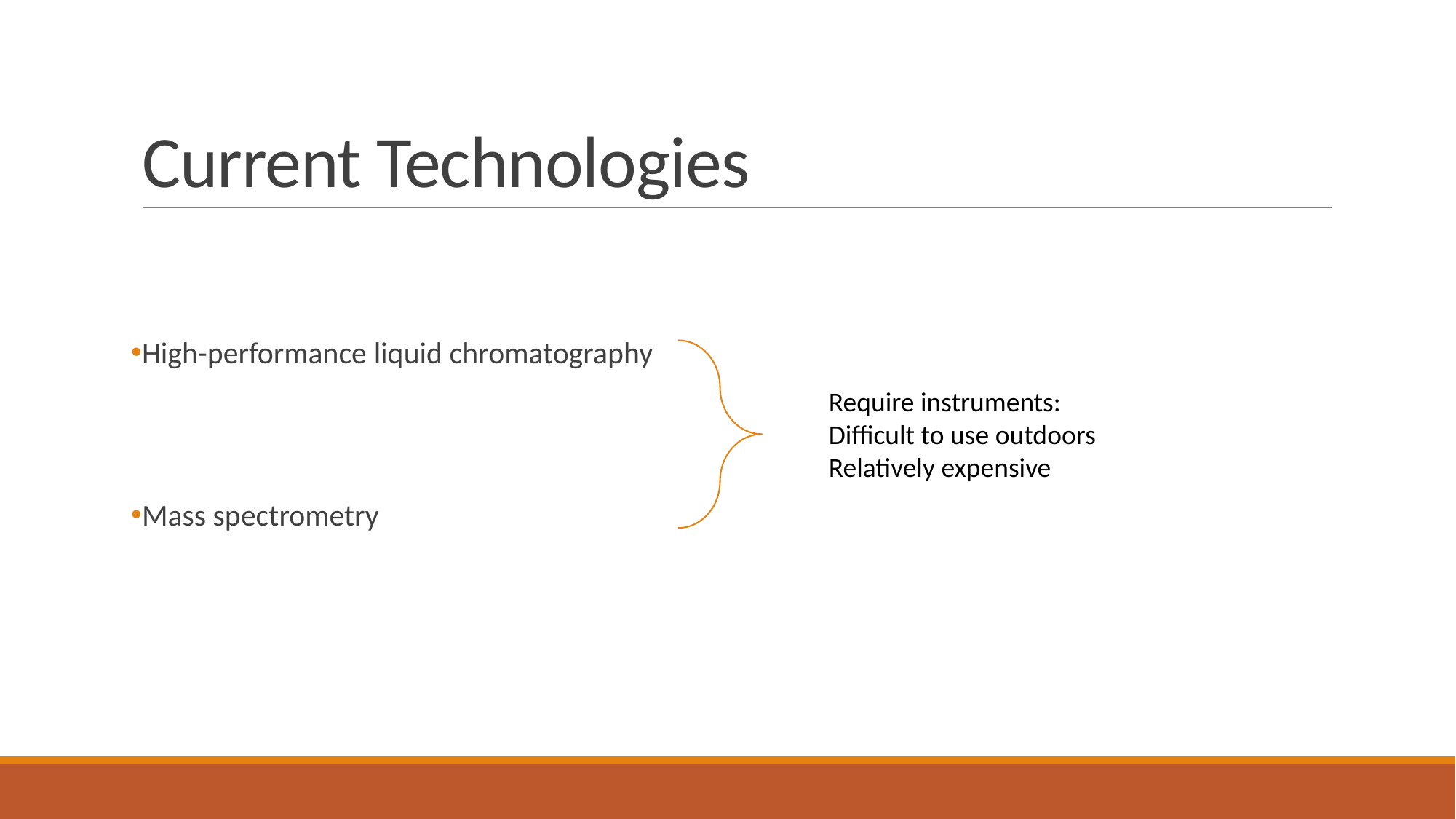

# Current Technologies

High-performance liquid chromatography

Mass spectrometry

Require instruments: Difficult to use outdoors
Relatively expensive